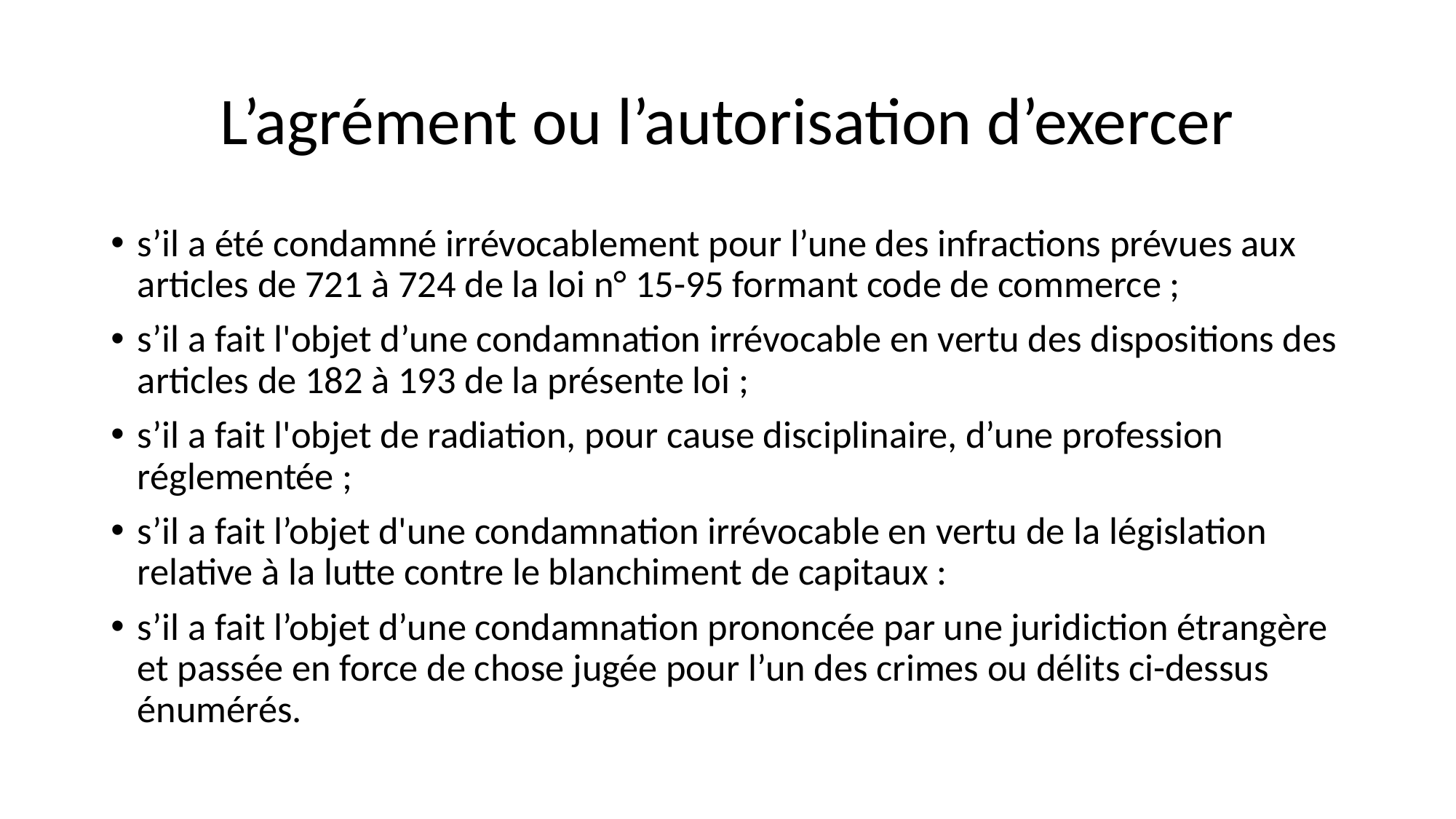

# L’agrément ou l’autorisation d’exercer
s’il a été condamné irrévocablement pour l’une des infractions prévues aux articles de 721 à 724 de la loi n° 15-95 formant code de commerce ;
s’il a fait l'objet d’une condamnation irrévocable en vertu des dispositions des articles de 182 à 193 de la présente loi ;
s’il a fait l'objet de radiation, pour cause disciplinaire, d’une profession réglementée ;
s’il a fait l’objet d'une condamnation irrévocable en vertu de la législation relative à la lutte contre le blanchiment de capitaux :
s’il a fait l’objet d’une condamnation prononcée par une juridiction étrangère et passée en force de chose jugée pour l’un des crimes ou délits ci-dessus énumérés.